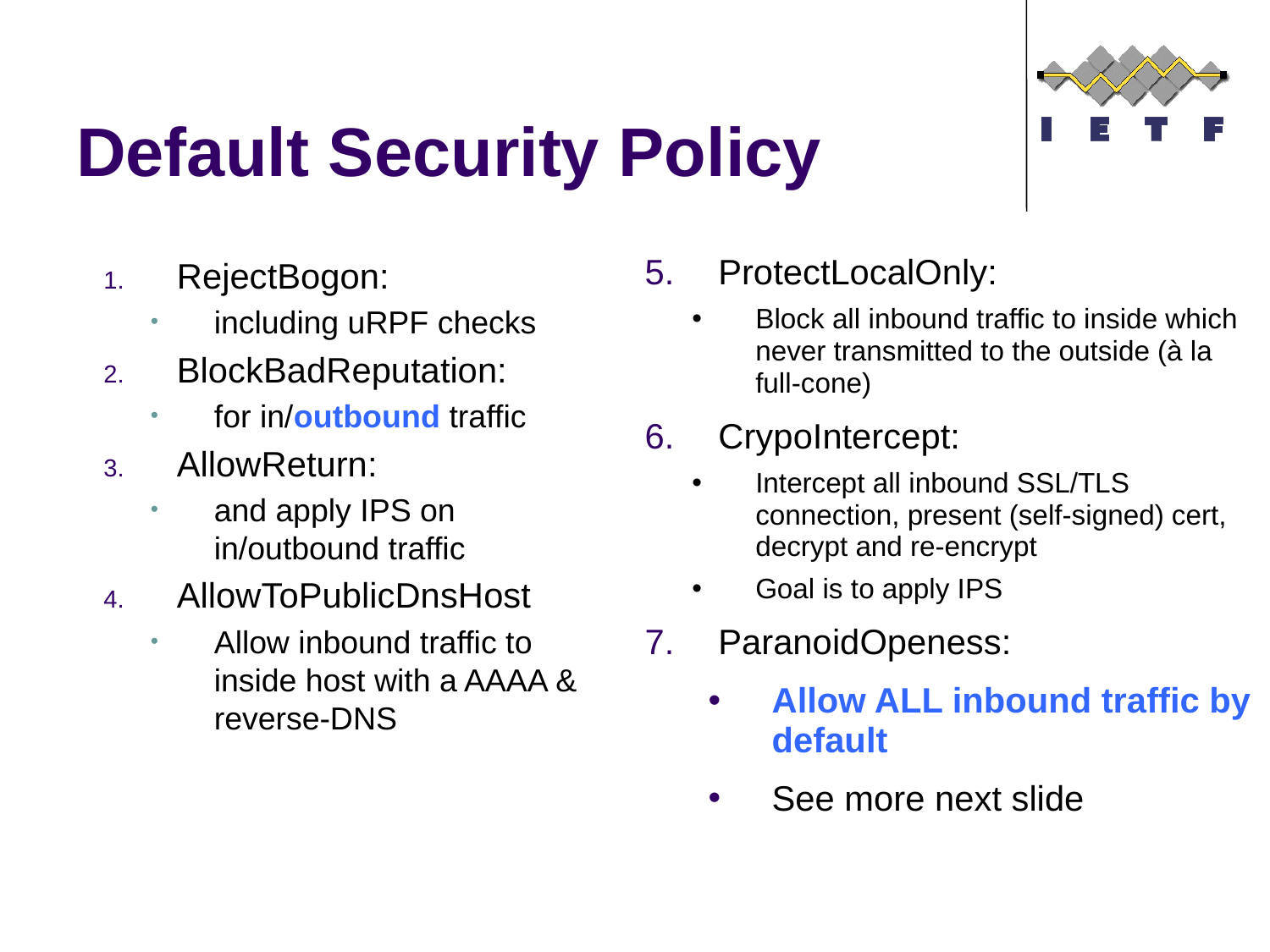

# Default Security Policy
 RejectBogon:
including uRPF checks
 BlockBadReputation:
for in/outbound traffic
 AllowReturn:
and apply IPS on in/outbound traffic
 AllowToPublicDnsHost
Allow inbound traffic to inside host with a AAAA & reverse-DNS
 ProtectLocalOnly:
Block all inbound traffic to inside which never transmitted to the outside (à la full-cone)
 CrypoIntercept:
Intercept all inbound SSL/TLS connection, present (self-signed) cert, decrypt and re-encrypt
Goal is to apply IPS
 ParanoidOpeness:
Allow ALL inbound traffic by default
See more next slide